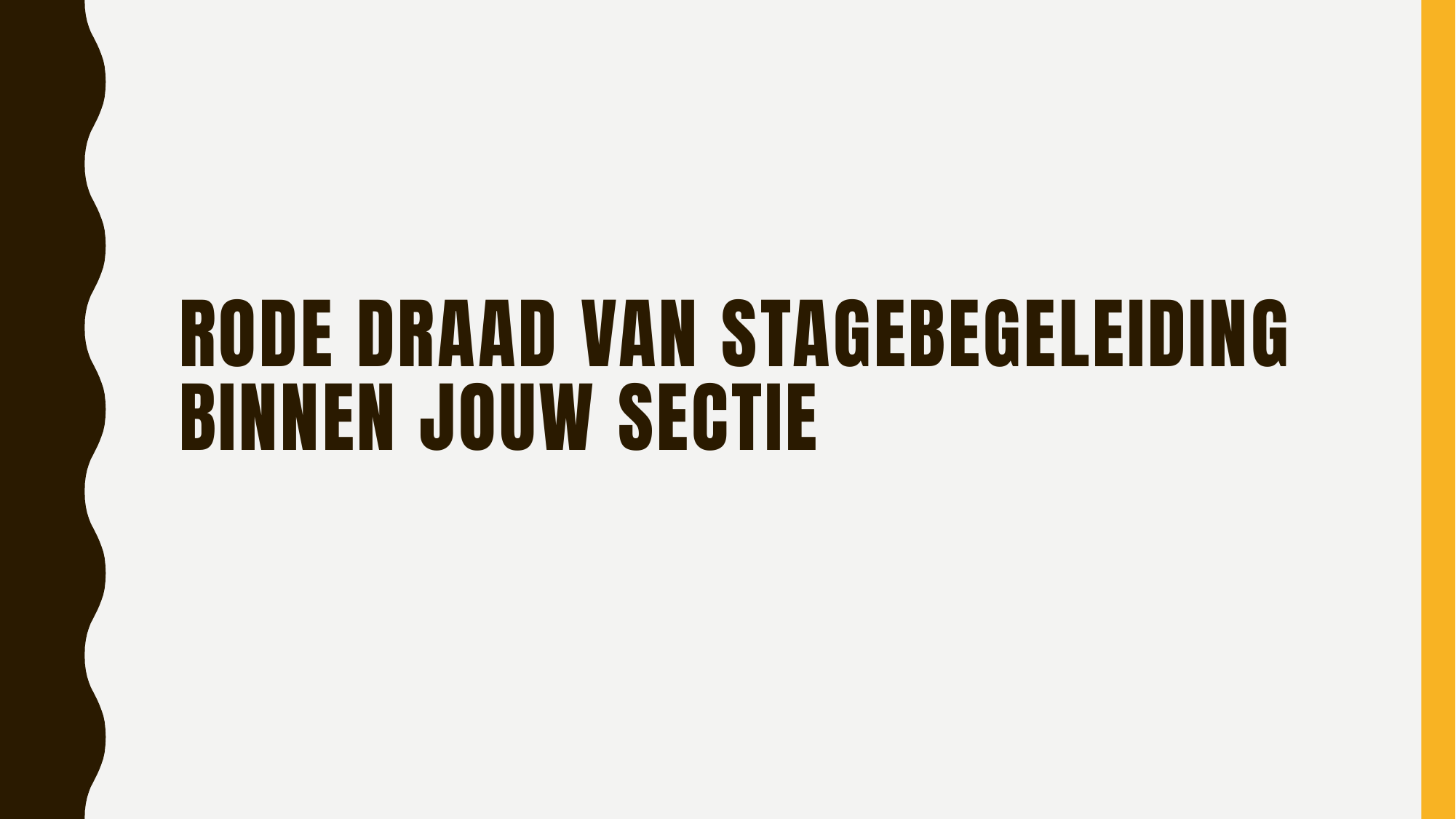

# Rode draad van stagebegeleiding binnen jouw sectie